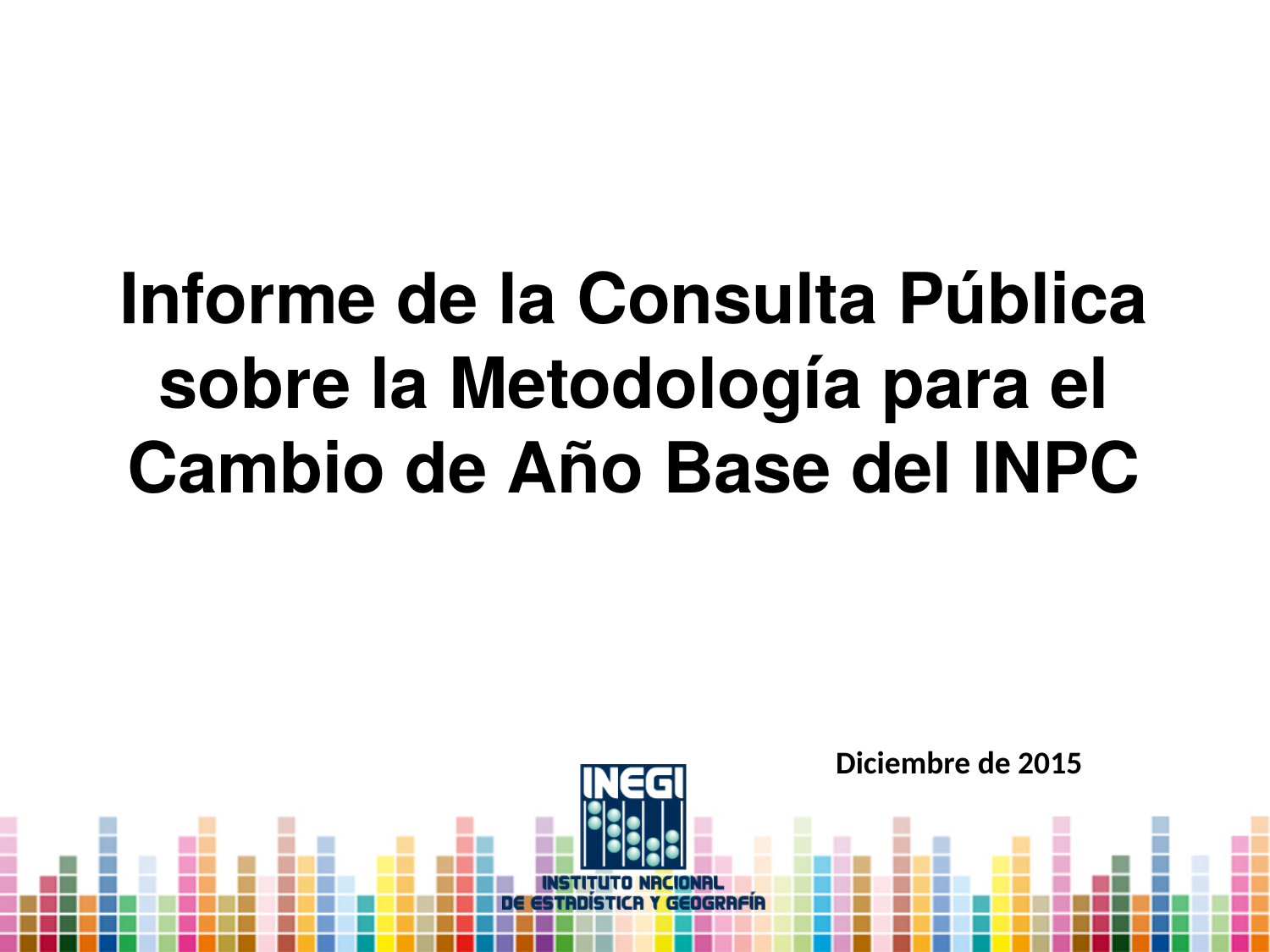

Informe de la Consulta Pública sobre la Metodología para el Cambio de Año Base del INPC
Diciembre de 2015